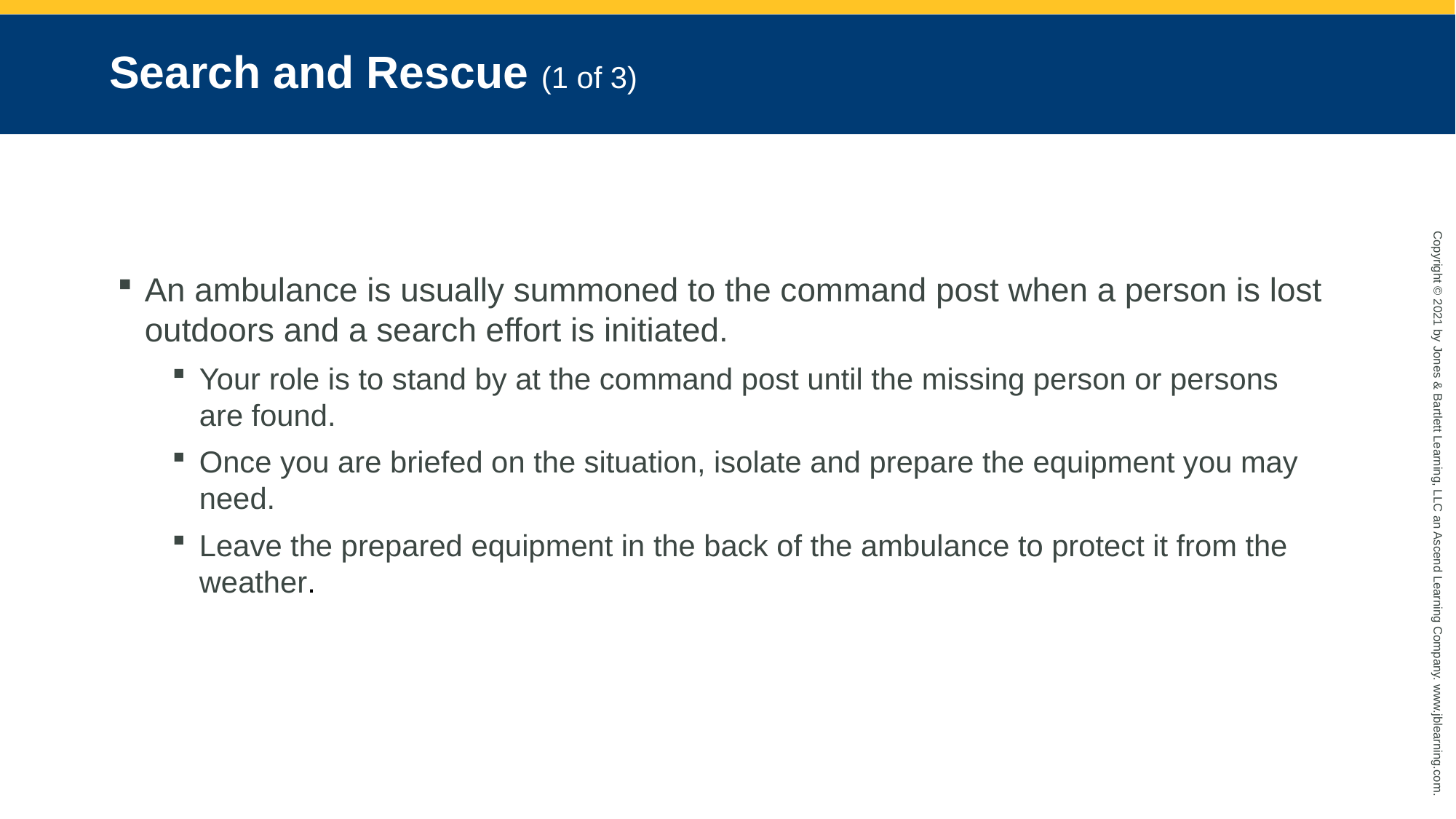

# Search and Rescue (1 of 3)
An ambulance is usually summoned to the command post when a person is lost outdoors and a search effort is initiated.
Your role is to stand by at the command post until the missing person or persons are found.
Once you are briefed on the situation, isolate and prepare the equipment you may need.
Leave the prepared equipment in the back of the ambulance to protect it from the weather.